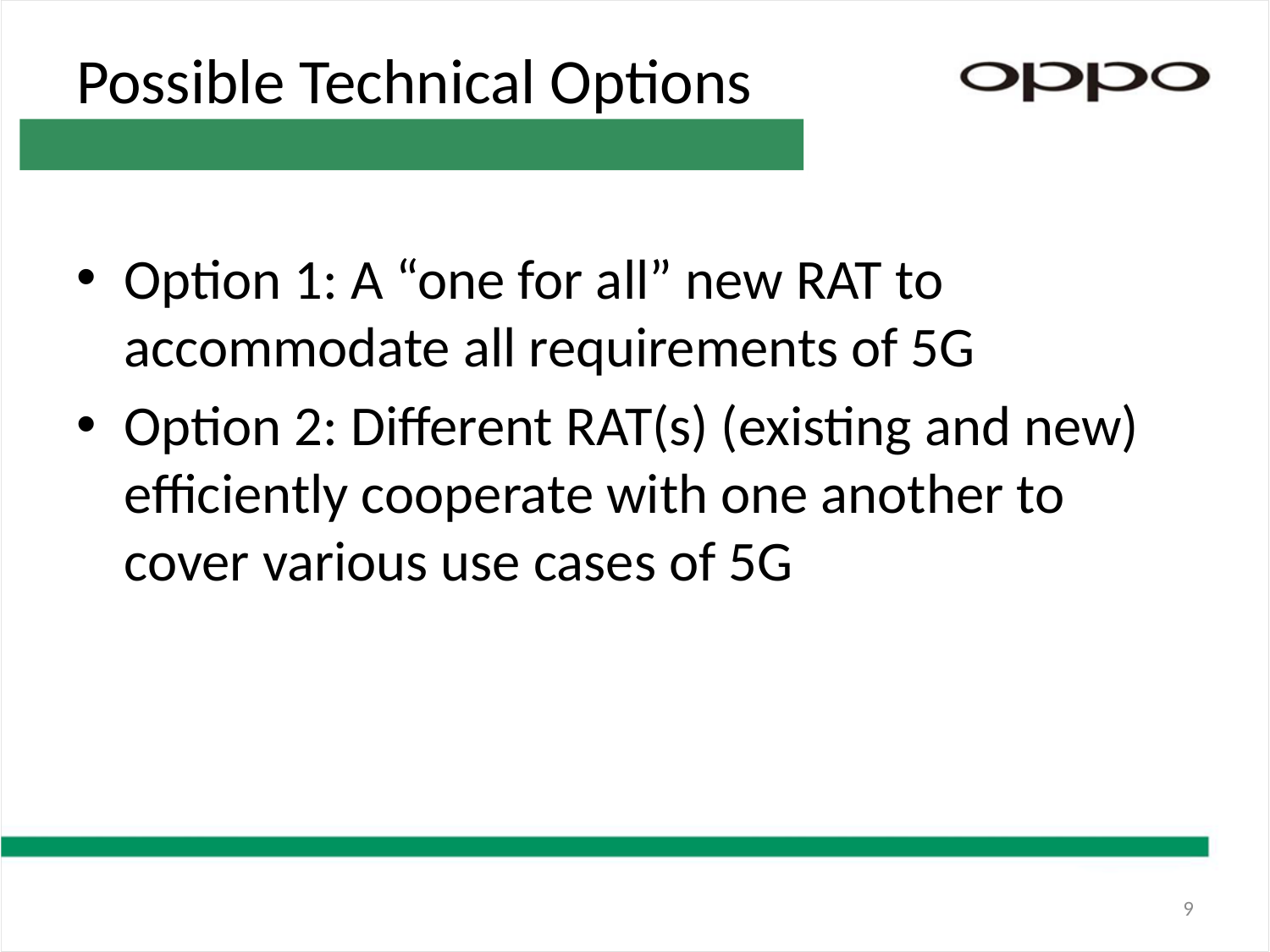

# Possible Technical Options
Option 1: A “one for all” new RAT to accommodate all requirements of 5G
Option 2: Different RAT(s) (existing and new) efficiently cooperate with one another to cover various use cases of 5G
9